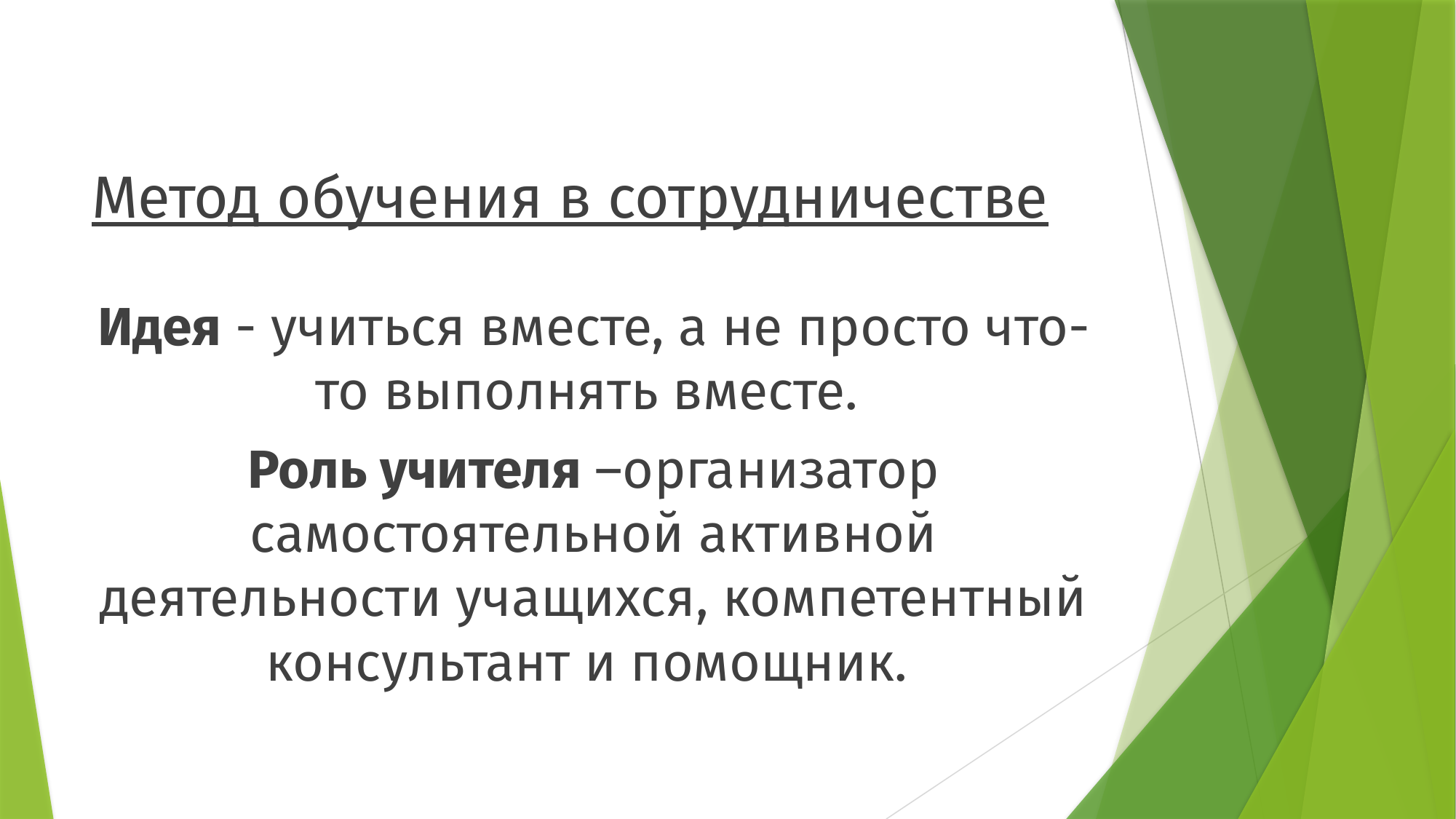

Метод обучения в сотрудничестве

Идея - учиться вместе, а не просто что-то выполнять вместе.
Роль учителя –организатор самостоятельной активной деятельности учащихся, компетентный консультант и помощник.